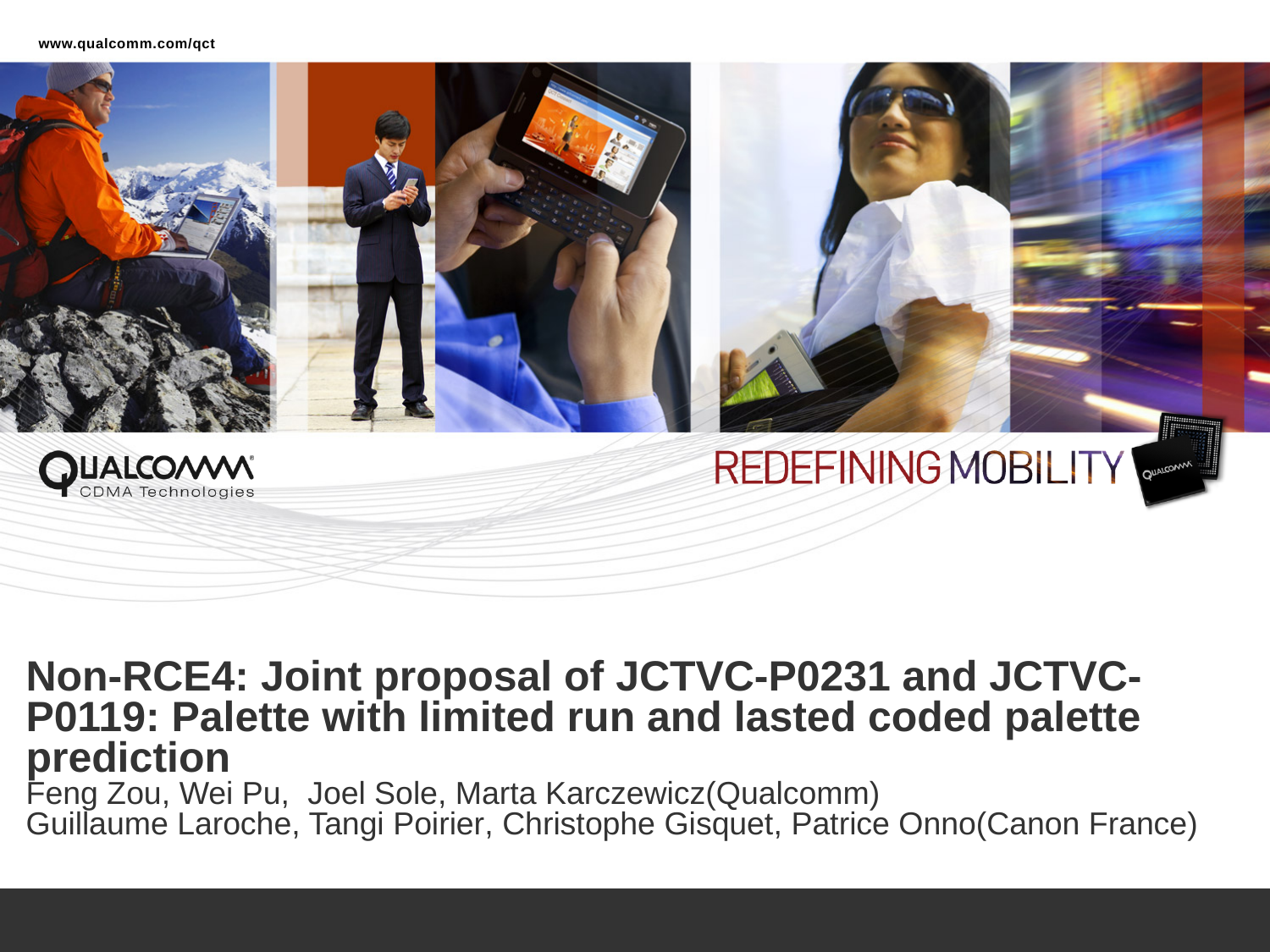

# Non-RCE4: Joint proposal of JCTVC-P0231 and JCTVC-P0119: Palette with limited run and lasted coded palette prediction Feng Zou, Wei Pu,  Joel Sole, Marta Karczewicz(Qualcomm) Guillaume Laroche, Tangi Poirier, Christophe Gisquet, Patrice Onno(Canon France)